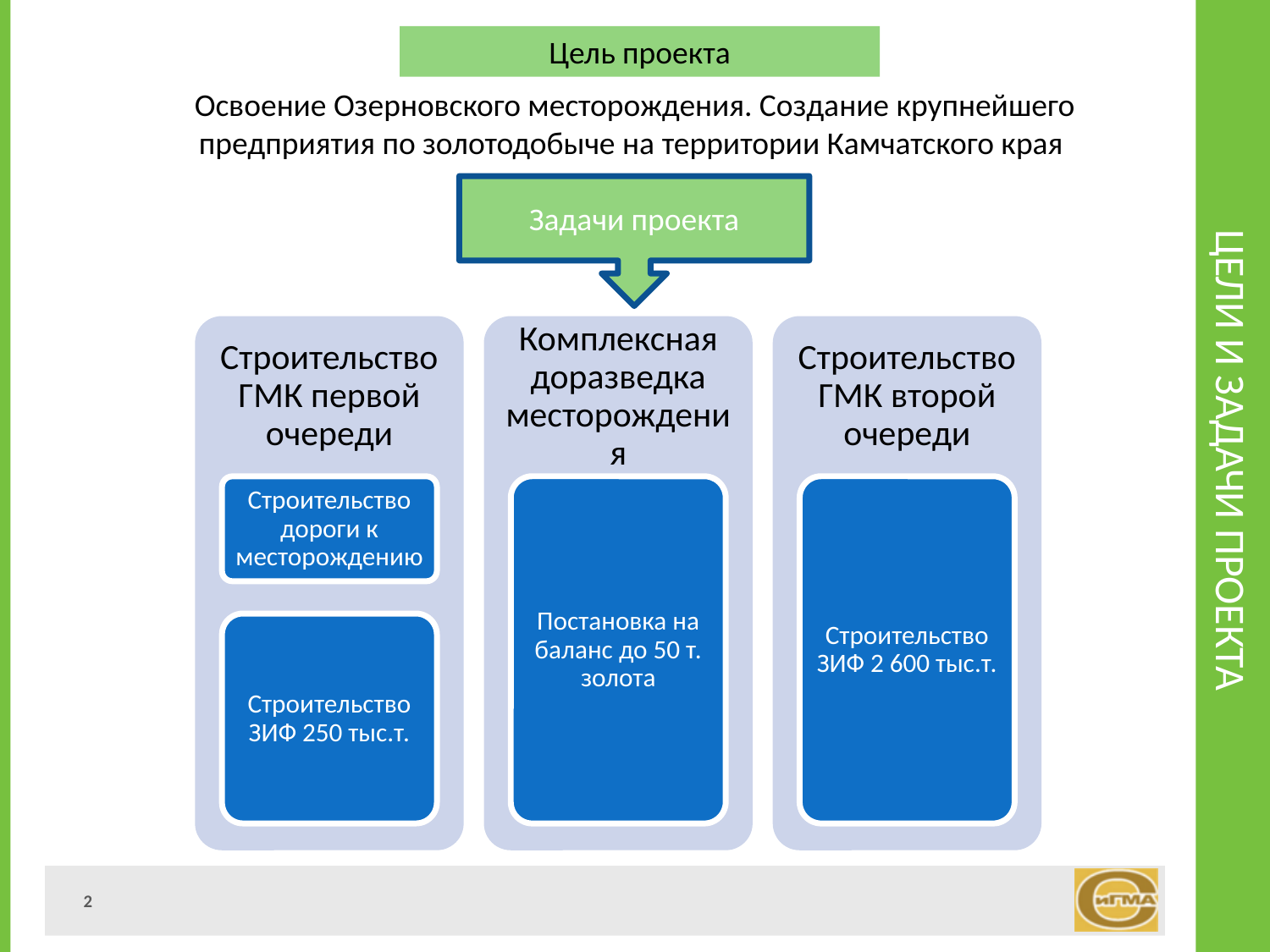

Цель проекта
# Цели и задачи проекта
Освоение Озерновского месторождения. Создание крупнейшего предприятия по золотодобыче на территории Камчатского края
Задачи проекта
Строительство ГМК первой очереди
Строительство дороги к месторождению
Строительство ЗИФ 250 тыс.т.
Комплексная доразведка месторождения
Постановка на баланс до 50 т. золота
Строительство ГМК второй очереди
Строительство ЗИФ 2 600 тыс.т.
2